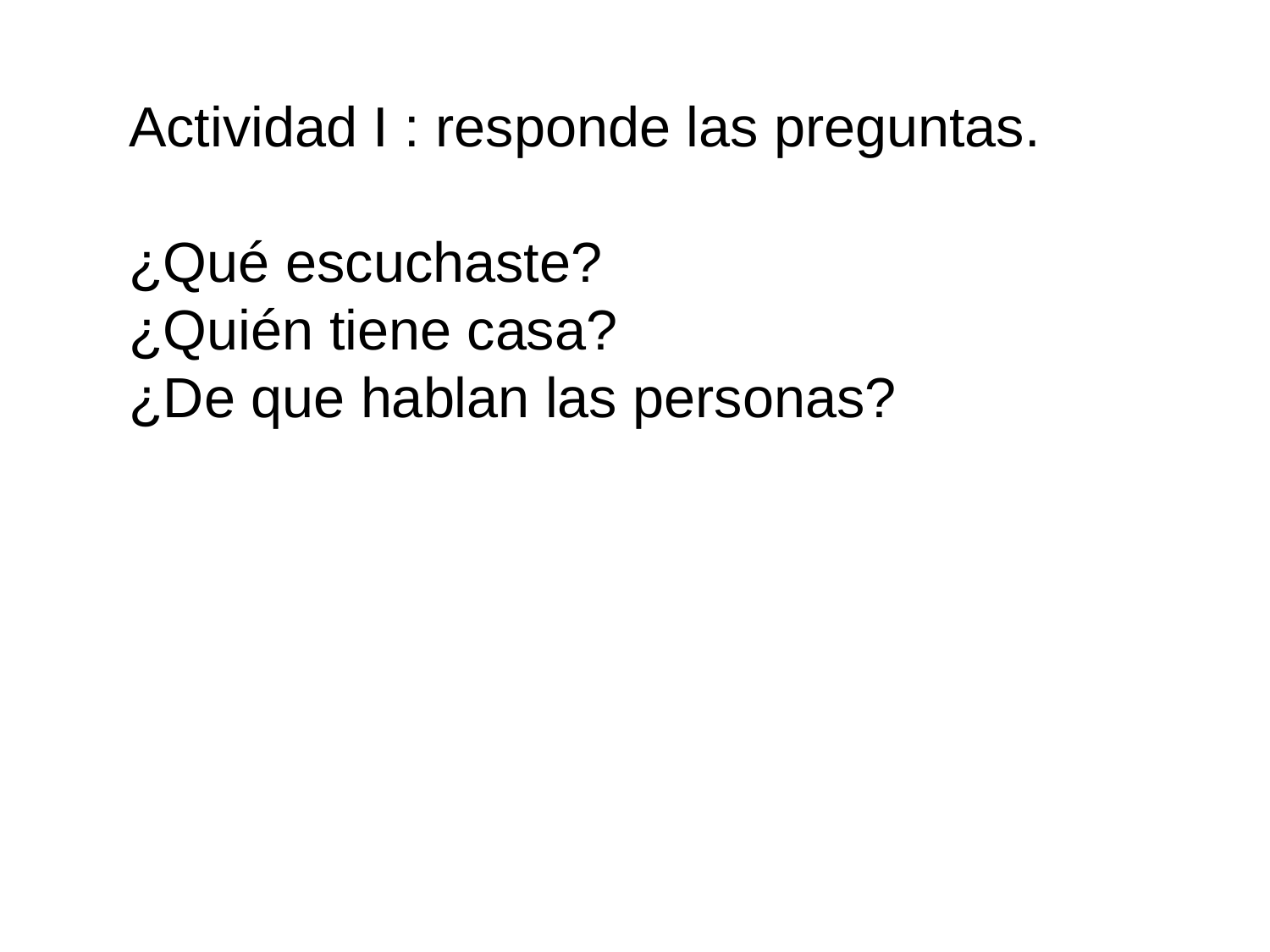

Actividad I : responde las preguntas.

¿Qué escuchaste?
¿Quién tiene casa?
¿De que hablan las personas?